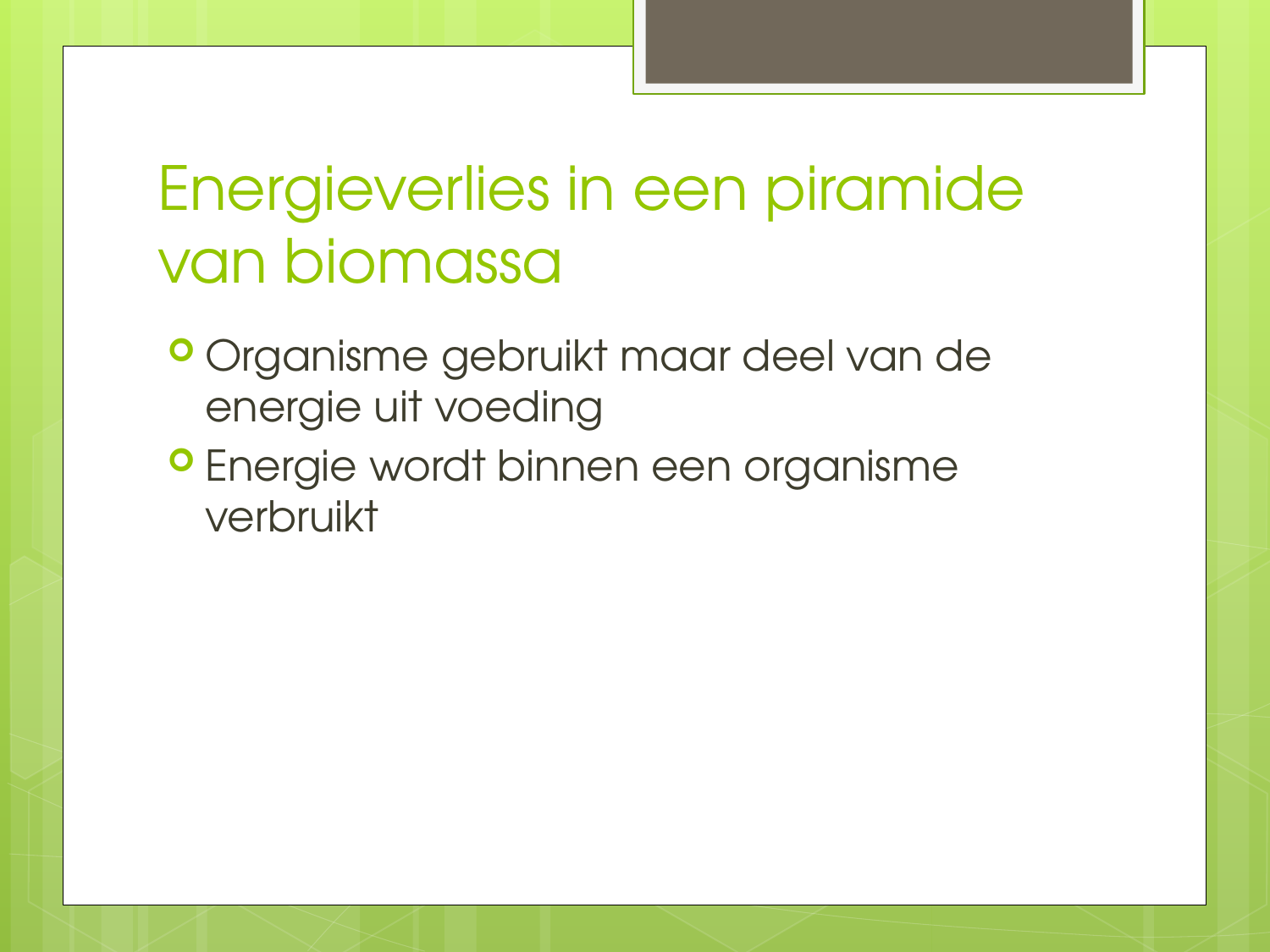

# Energieverlies in een piramide van biomassa
Organisme gebruikt maar deel van de energie uit voeding
Energie wordt binnen een organisme verbruikt